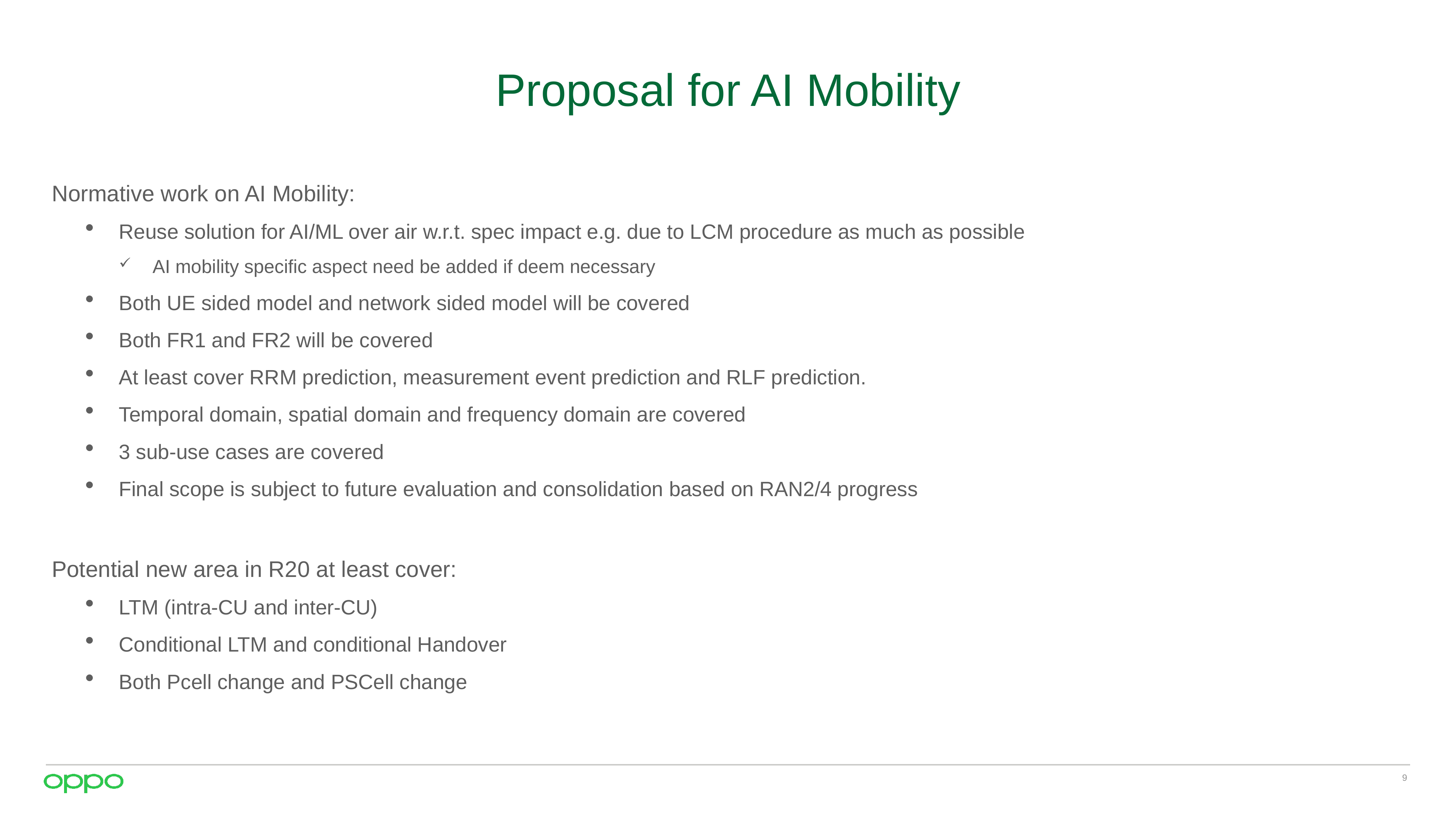

# Proposal for AI Mobility
Normative work on AI Mobility:
Reuse solution for AI/ML over air w.r.t. spec impact e.g. due to LCM procedure as much as possible
AI mobility specific aspect need be added if deem necessary
Both UE sided model and network sided model will be covered
Both FR1 and FR2 will be covered
At least cover RRM prediction, measurement event prediction and RLF prediction.
Temporal domain, spatial domain and frequency domain are covered
3 sub-use cases are covered
Final scope is subject to future evaluation and consolidation based on RAN2/4 progress

Potential new area in R20 at least cover:
LTM (intra-CU and inter-CU)
Conditional LTM and conditional Handover
Both Pcell change and PSCell change